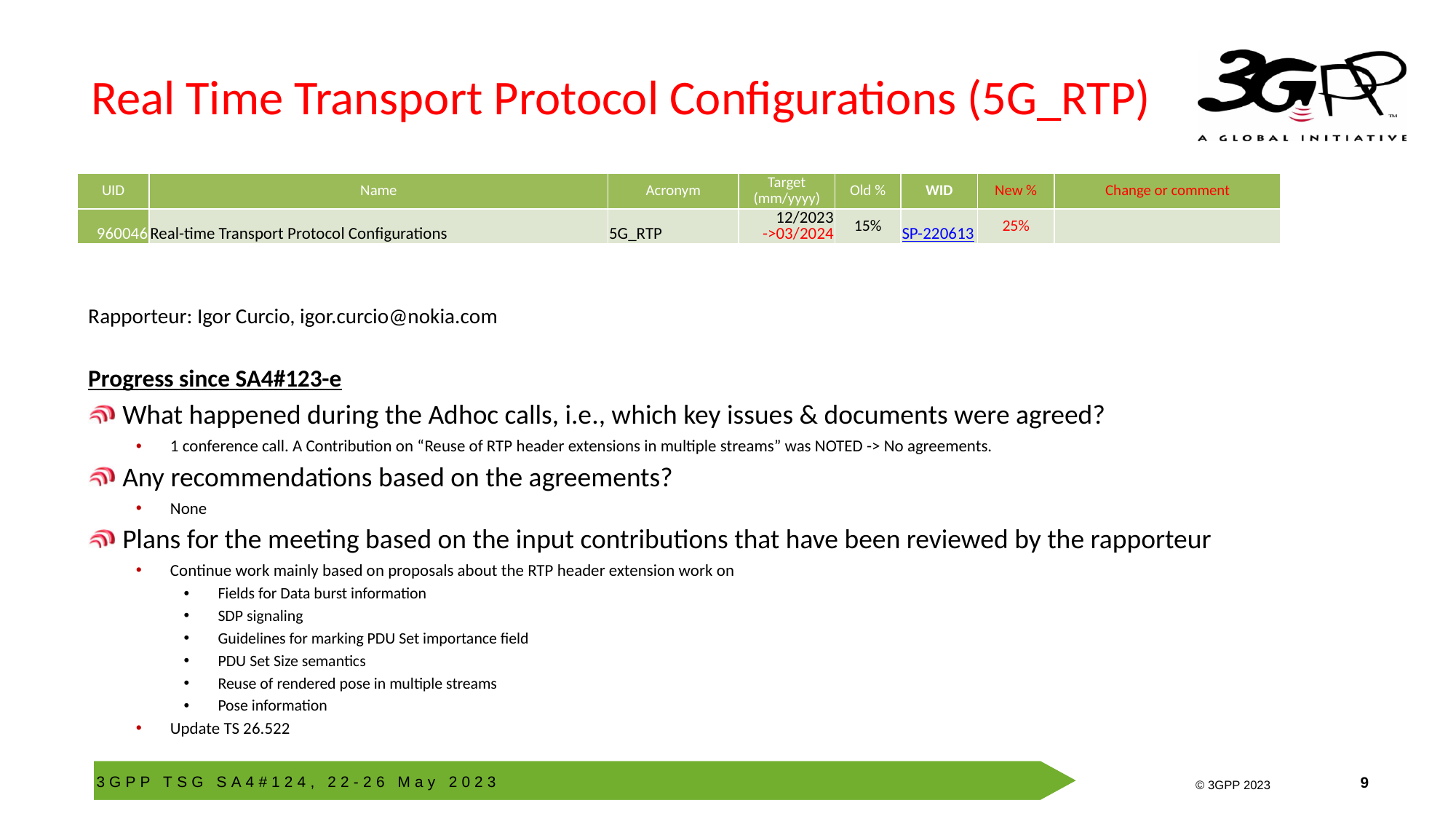

# Real Time Transport Protocol Configurations (5G_RTP)
| UID | Name | Acronym | Target (mm/yyyy) | Old % | WID | New % | Change or comment |
| --- | --- | --- | --- | --- | --- | --- | --- |
| 960046 | Real-time Transport Protocol Configurations | 5G\_RTP | 12/2023 ->03/2024 | 15% | SP-220613 | 25% |  |
Rapporteur: Igor Curcio, igor.curcio@nokia.com

Progress since SA4#123-e
What happened during the Adhoc calls, i.e., which key issues & documents were agreed?
1 conference call. A Contribution on “Reuse of RTP header extensions in multiple streams” was NOTED -> No agreements.
Any recommendations based on the agreements?
None
Plans for the meeting based on the input contributions that have been reviewed by the rapporteur
Continue work mainly based on proposals about the RTP header extension work on
Fields for Data burst information
SDP signaling
Guidelines for marking PDU Set importance field
PDU Set Size semantics
Reuse of rendered pose in multiple streams
Pose information
Update TS 26.522

3GPP TSG SA4#124, 22-26 May 2023